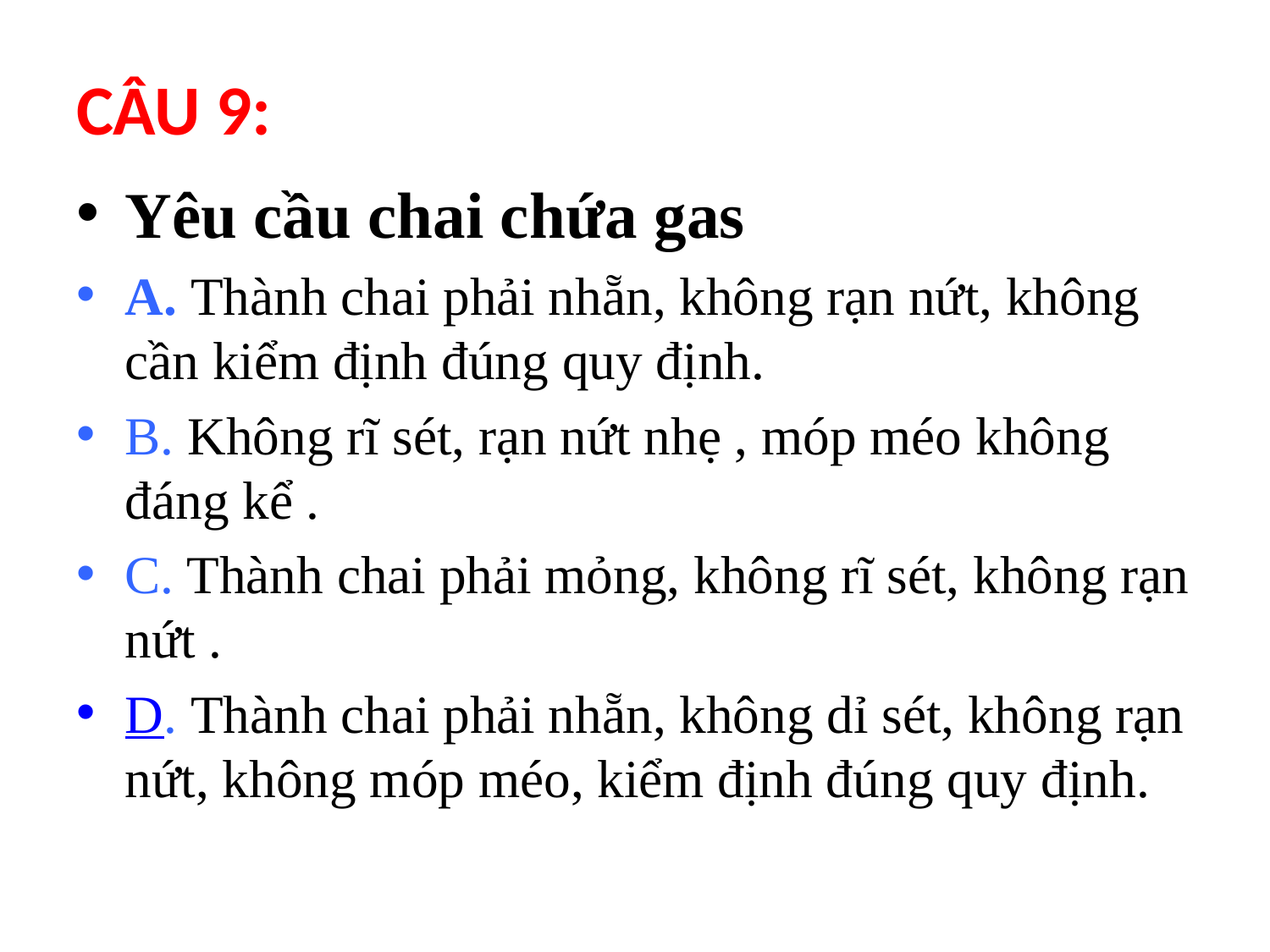

# CÂU 9:
Yêu cầu chai chứa gas
A. Thành chai phải nhẵn, không rạn nứt, không cần kiểm định đúng quy định.
B. Không rĩ sét, rạn nứt nhẹ , móp méo không đáng kể .
C. Thành chai phải mỏng, không rĩ sét, không rạn nứt .
D. Thành chai phải nhẵn, không dỉ sét, không rạn nứt, không móp méo, kiểm định đúng quy định.